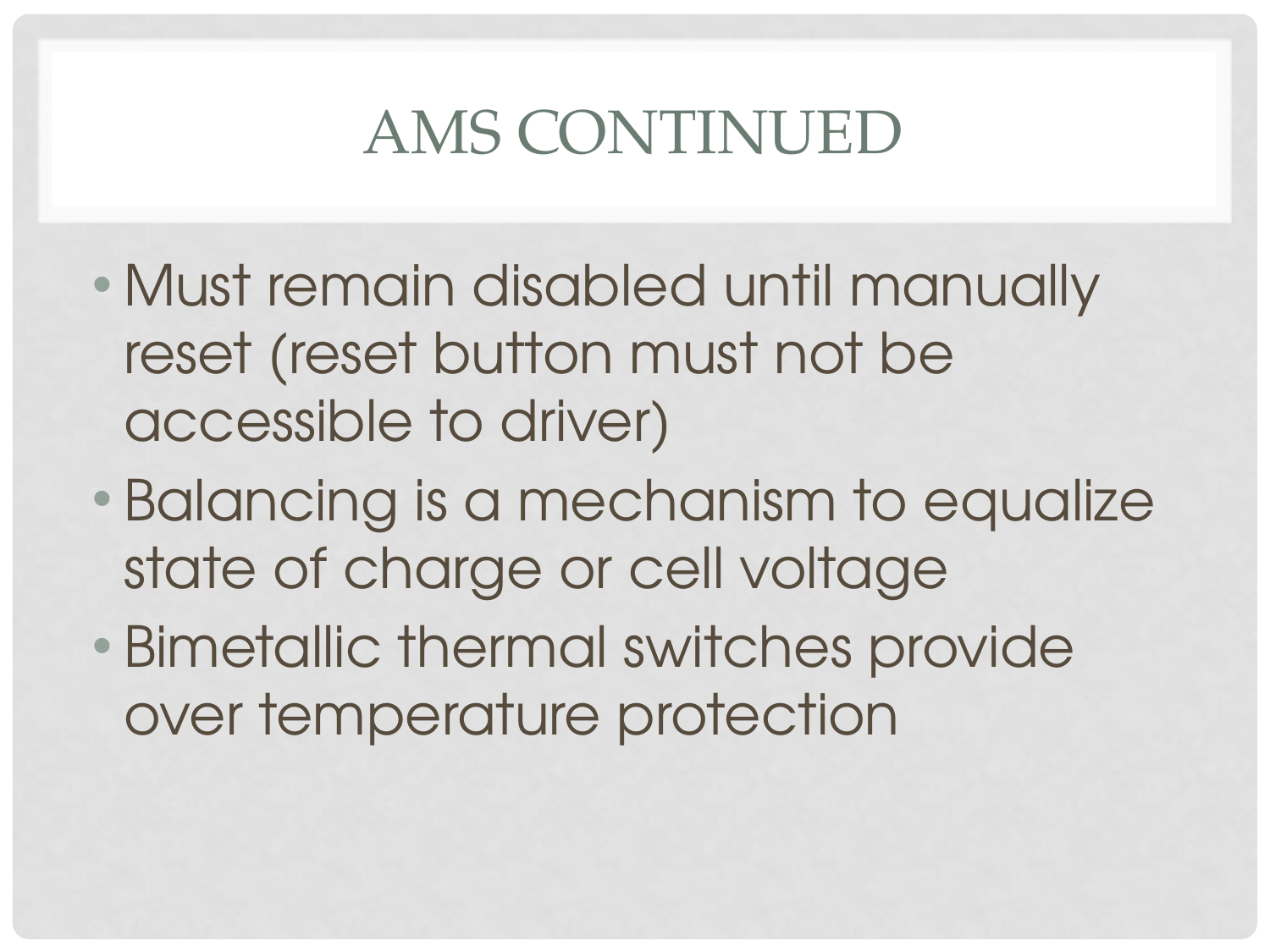

# AMS Continued
Must remain disabled until manually reset (reset button must not be accessible to driver)
Balancing is a mechanism to equalize state of charge or cell voltage
Bimetallic thermal switches provide over temperature protection